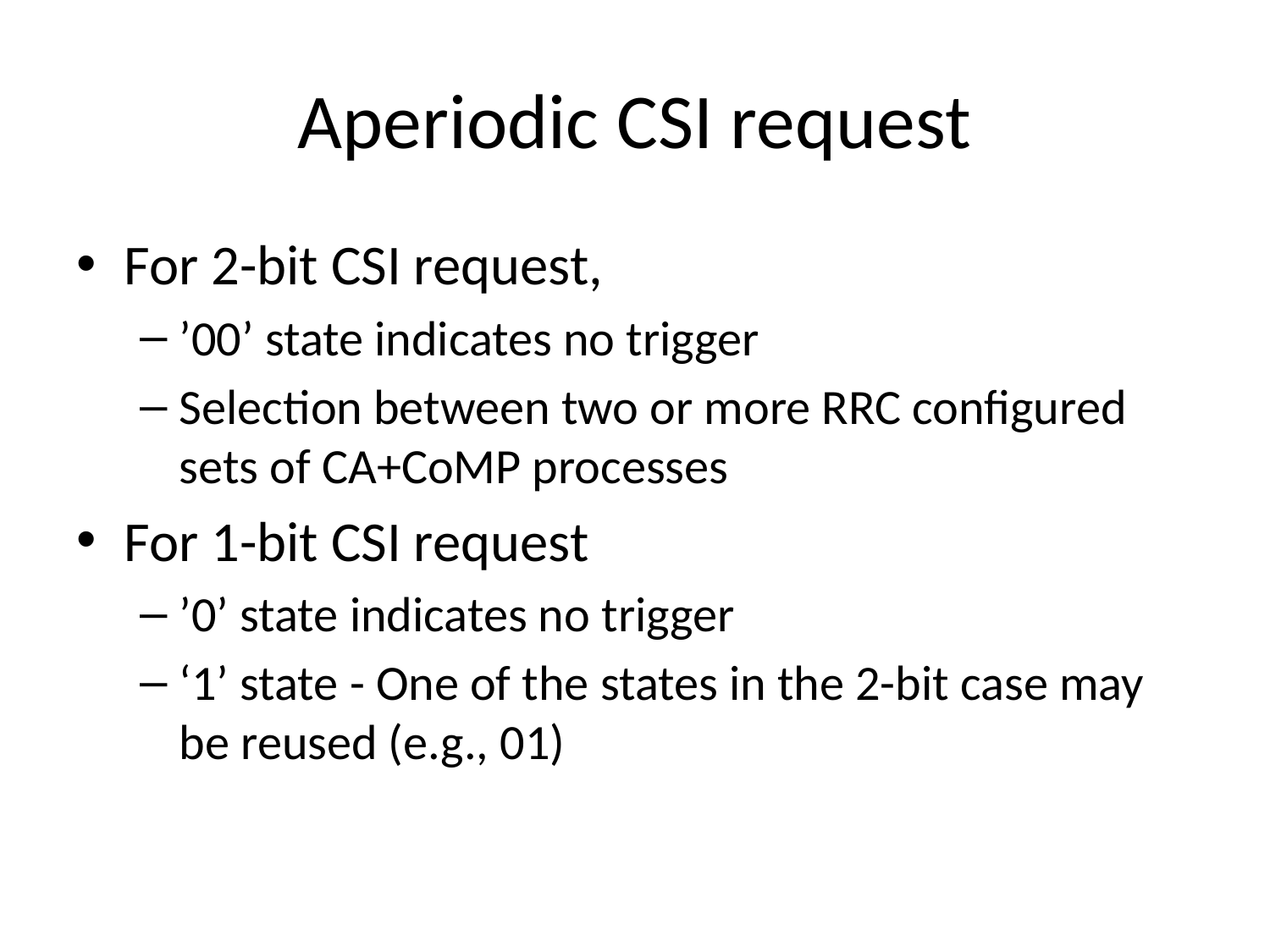

# Aperiodic CSI request
For 2-bit CSI request,
’00’ state indicates no trigger
Selection between two or more RRC configured sets of CA+CoMP processes
For 1-bit CSI request
’0’ state indicates no trigger
‘1’ state - One of the states in the 2-bit case may be reused (e.g., 01)